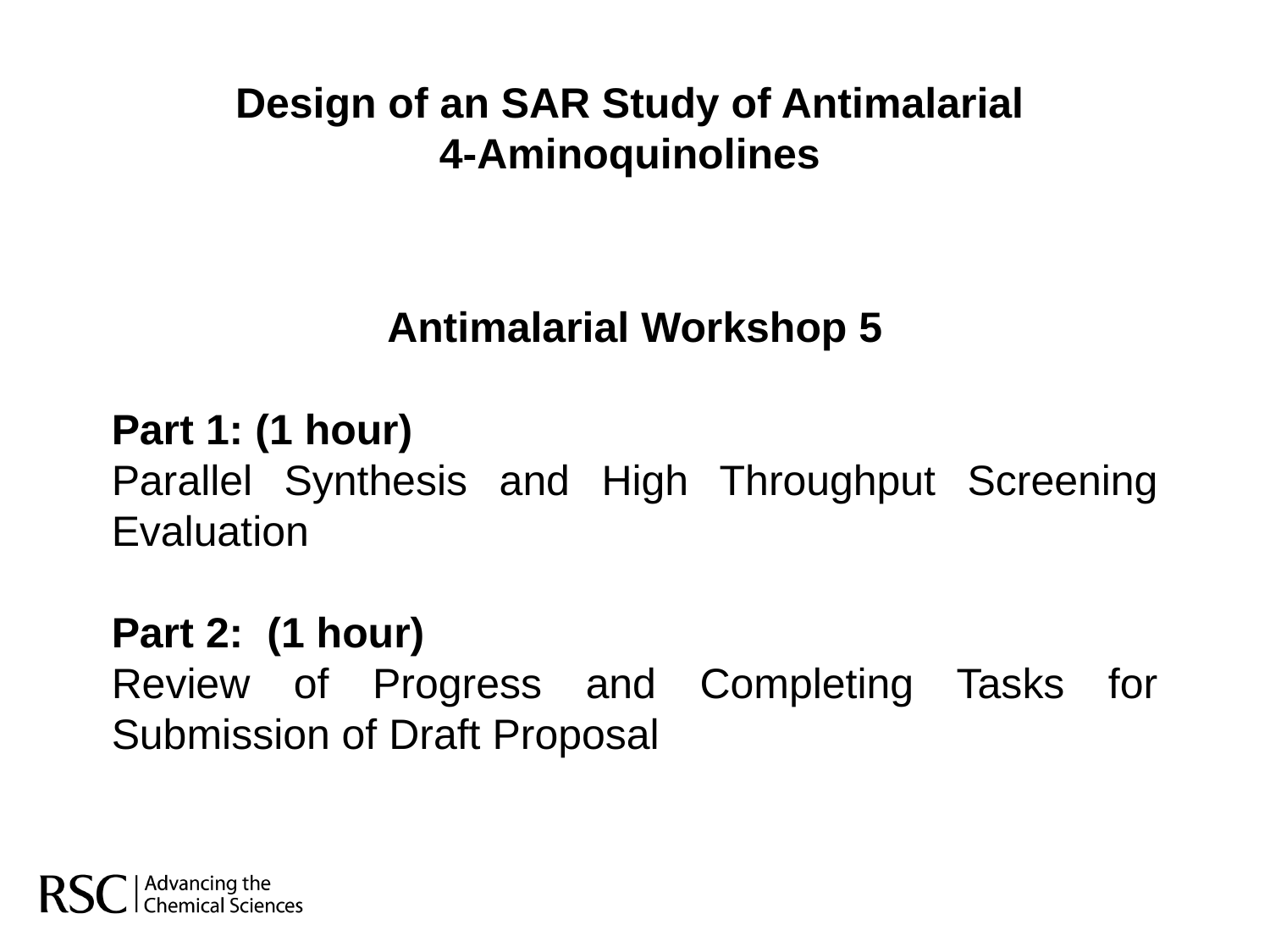

Design of an SAR Study of Antimalarial 4-Aminoquinolines
Antimalarial Workshop 5

Part 1: (1 hour)
Parallel Synthesis and High Throughput Screening Evaluation

Part 2:  (1 hour)
Review of Progress and Completing Tasks for Submission of Draft Proposal